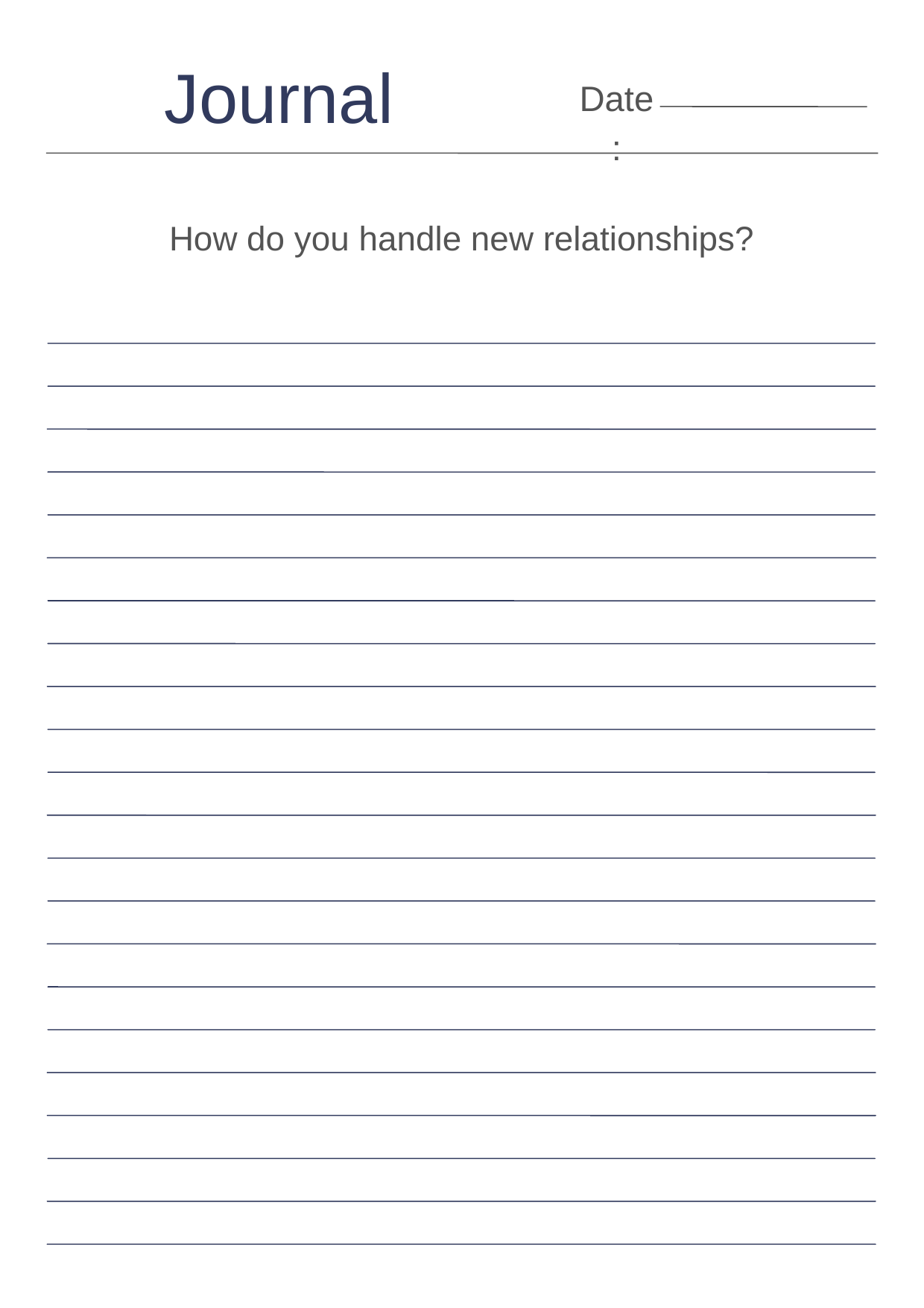

Journal
Date:

How do you handle new relationships?